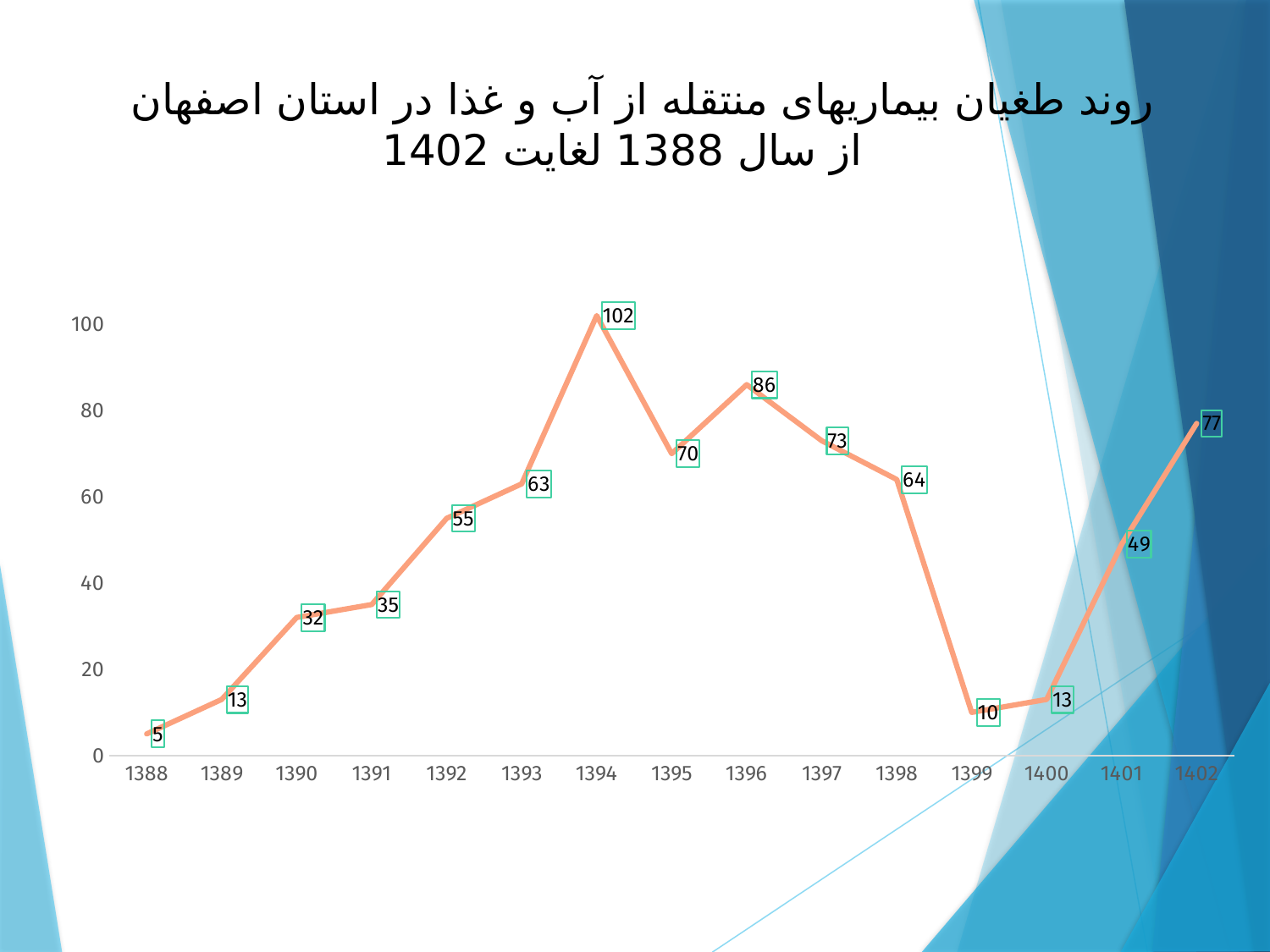

# روند طغیان بیماریهای منتقله از آب و غذا در استان اصفهان از سال 1388 لغایت 1402

### Chart

| Category | تعداد طغیان |
|---|---|
| 1388 | 5.0 |
| 1389 | 13.0 |
| 1390 | 32.0 |
| 1391 | 35.0 |
| 1392 | 55.0 |
| 1393 | 63.0 |
| 1394 | 102.0 |
| 1395 | 70.0 |
| 1396 | 86.0 |
| 1397 | 73.0 |
| 1398 | 64.0 |
| 1399 | 10.0 |
| 1400 | 13.0 |
| 1401 | 49.0 |
| 1402 | 77.0 |